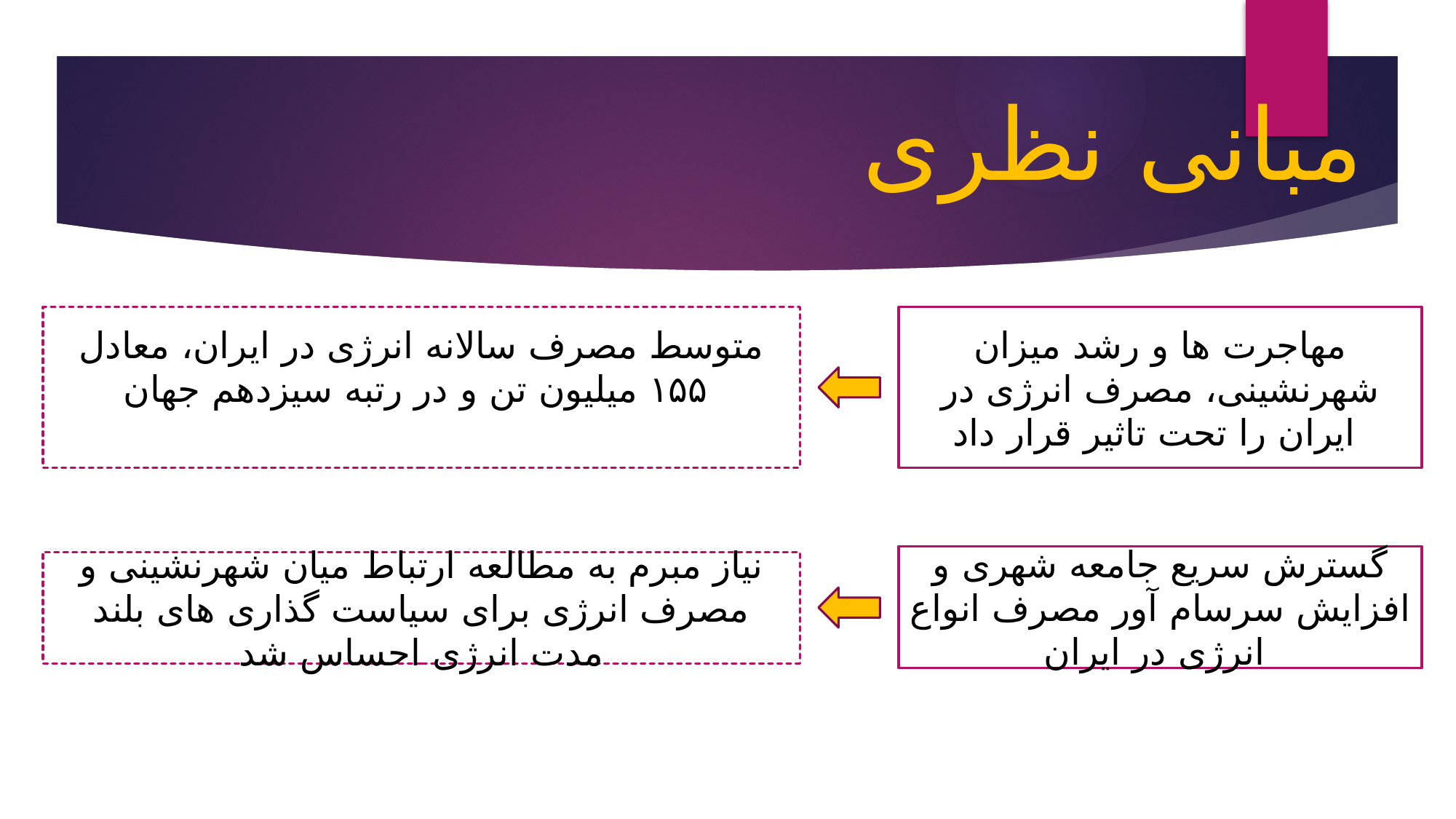

مبانی نظری
متوسط مصرف سالانه انرژی در ایران، معادل ۱۵۵ میلیون تن و در رتبه سیزدهم جهان

مهاجرت ها و رشد میزان شهرنشینی، مصرف انرژی در ایران را تحت تاثیر قرار داد

گسترش سریع جامعه شهری و افزایش سرسام آور مصرف انواع انرژی در ایران
نیاز مبرم به مطالعه ارتباط میان شهرنشینی و مصرف انرژی برای سیاست گذاری های بلند مدت انرژی احساس شد